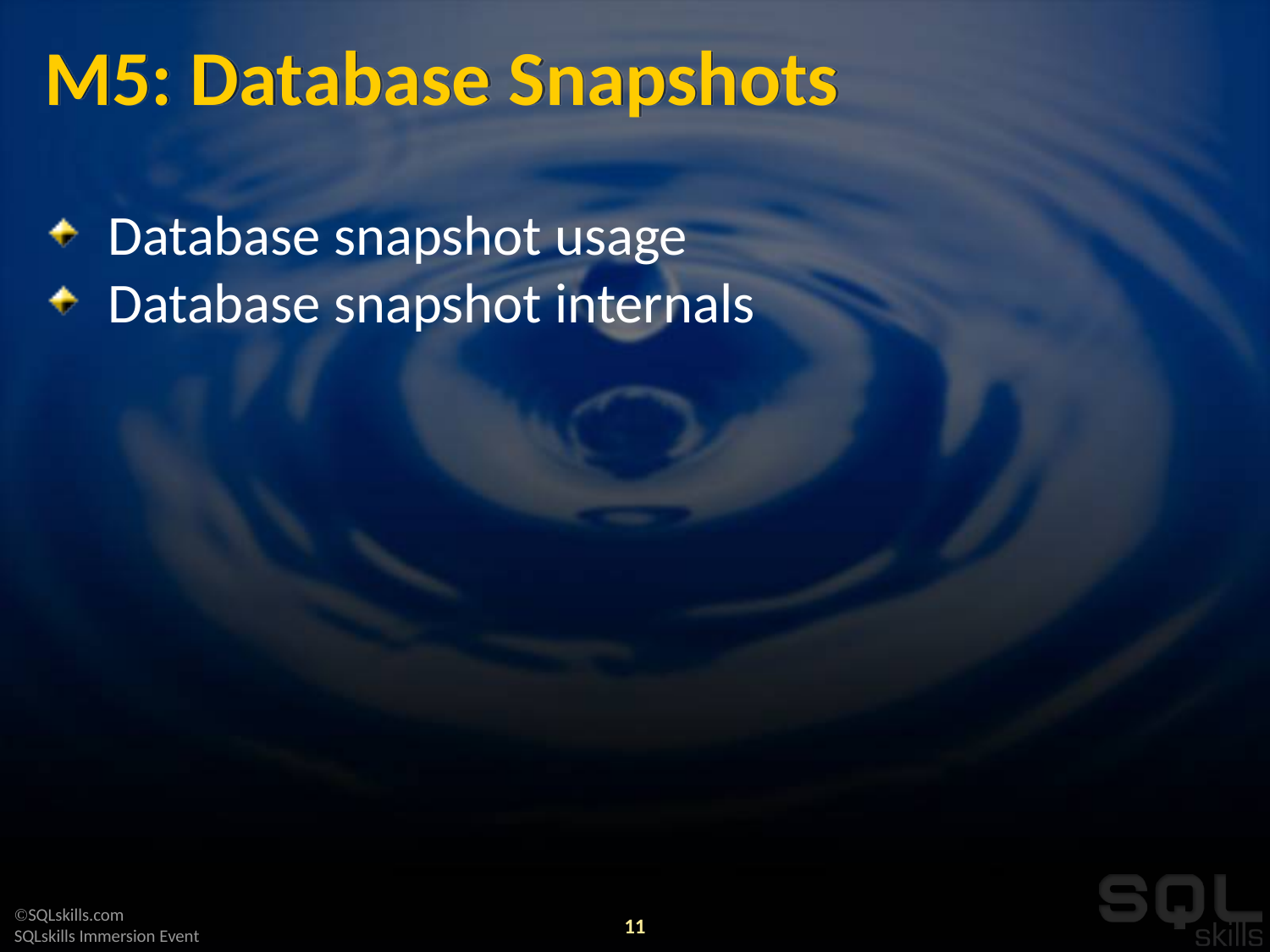

# M5: Database Snapshots
Database snapshot usage
Database snapshot internals

11